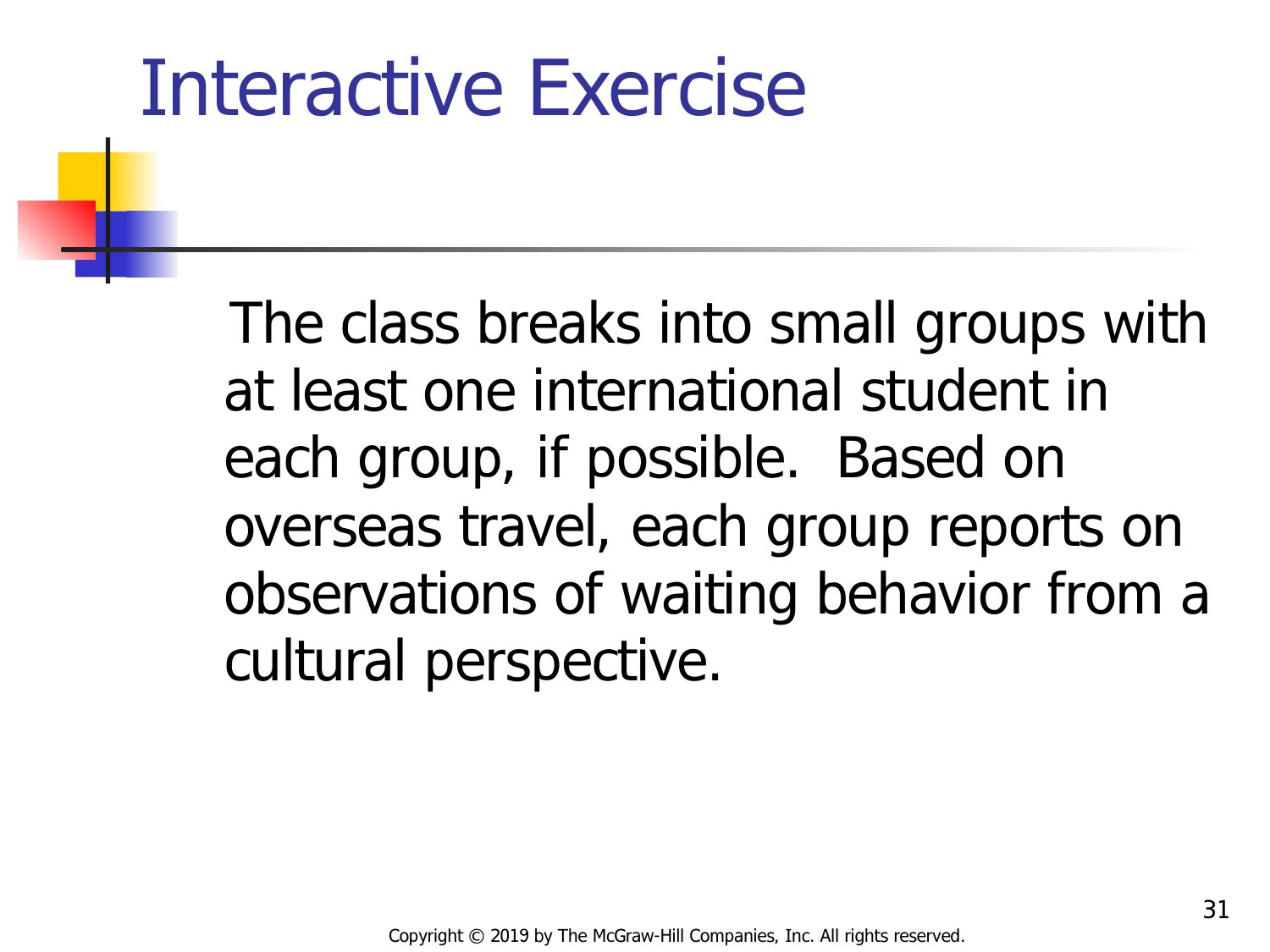

# Interactive Exercise
   The class breaks into small groups with at least one international student in each group, if possible.  Based on overseas travel, each group reports on observations of waiting behavior from a cultural perspective.
31
Copyright © 2019 by The McGraw-Hill Companies, Inc. All rights reserved.